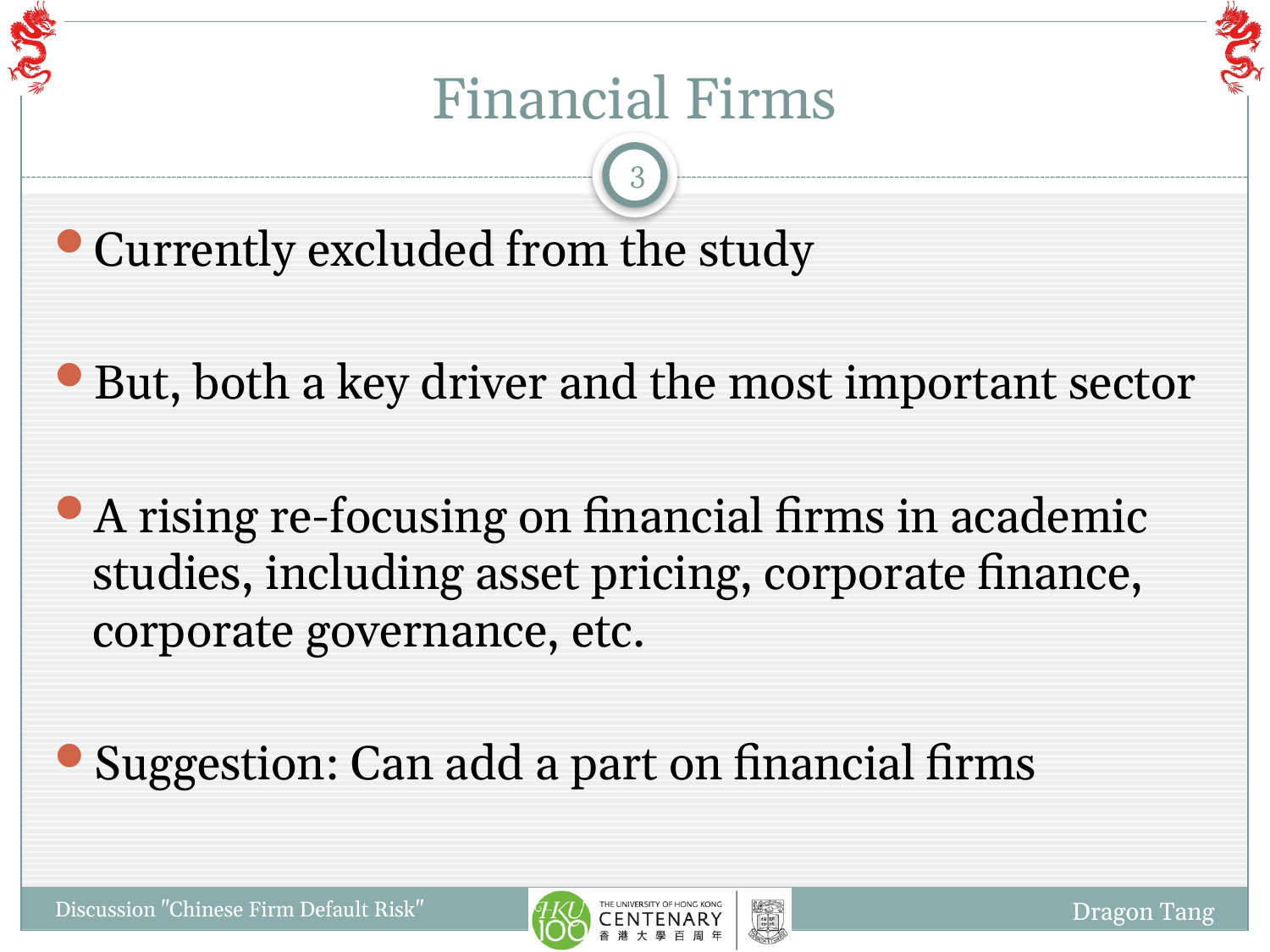

# Financial Firms
3
Currently excluded from the study

But, both a key driver and the most important sector

A rising re-focusing on financial firms in academic studies, including asset pricing, corporate finance, corporate governance, etc.

Suggestion: Can add a part on financial firms
Dragon Tang
Discussion "Chinese Firm Default Risk"